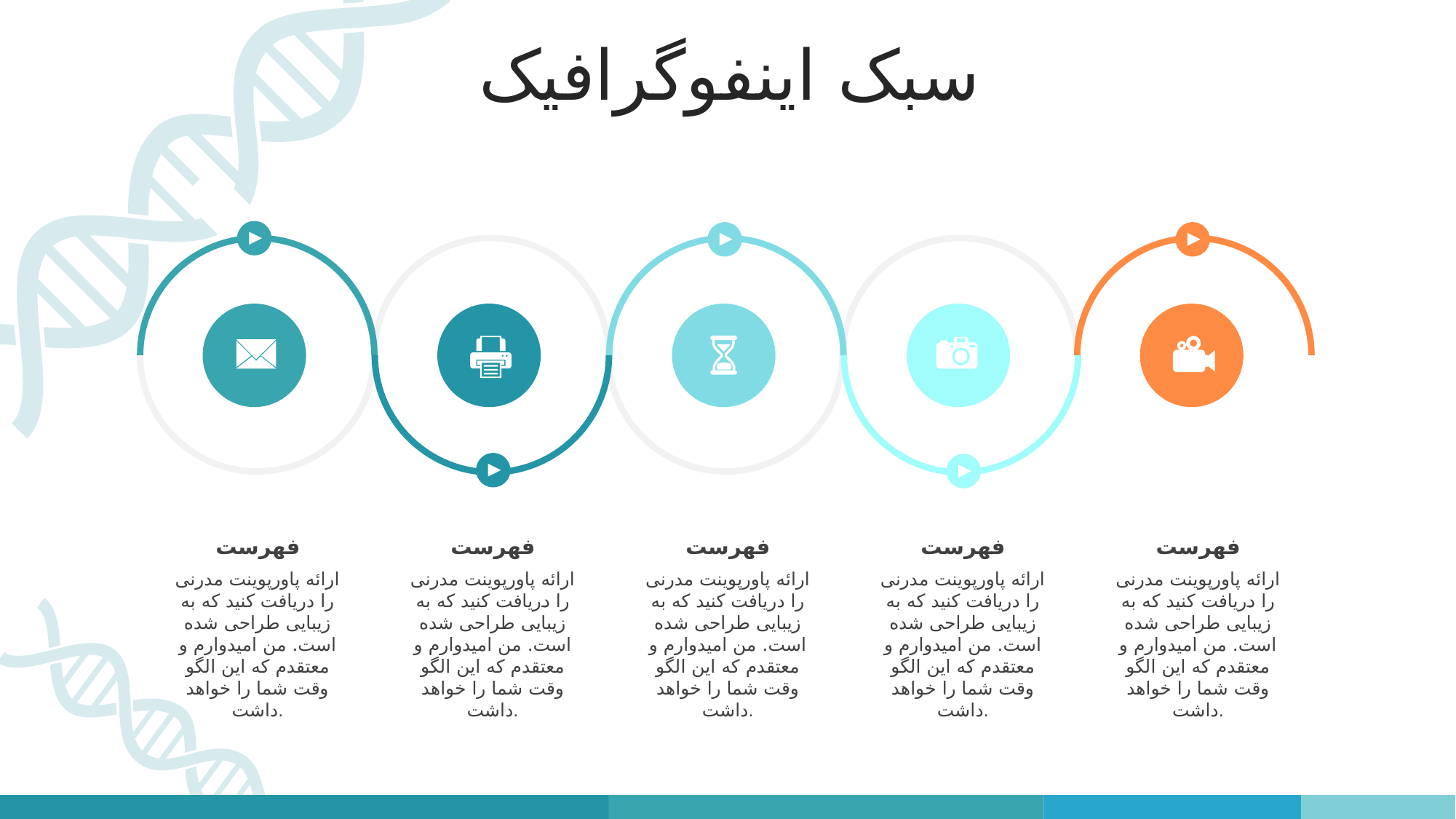

سبک اینفوگرافیک

فهرست
ارائه پاورپوینت مدرنی را دریافت کنید که به زیبایی طراحی شده است. من امیدوارم و معتقدم که این الگو وقت شما را خواهد داشت.
فهرست
ارائه پاورپوینت مدرنی را دریافت کنید که به زیبایی طراحی شده است. من امیدوارم و معتقدم که این الگو وقت شما را خواهد داشت.
فهرست
ارائه پاورپوینت مدرنی را دریافت کنید که به زیبایی طراحی شده است. من امیدوارم و معتقدم که این الگو وقت شما را خواهد داشت.
فهرست
ارائه پاورپوینت مدرنی را دریافت کنید که به زیبایی طراحی شده است. من امیدوارم و معتقدم که این الگو وقت شما را خواهد داشت.
فهرست
ارائه پاورپوینت مدرنی را دریافت کنید که به زیبایی طراحی شده است. من امیدوارم و معتقدم که این الگو وقت شما را خواهد داشت.